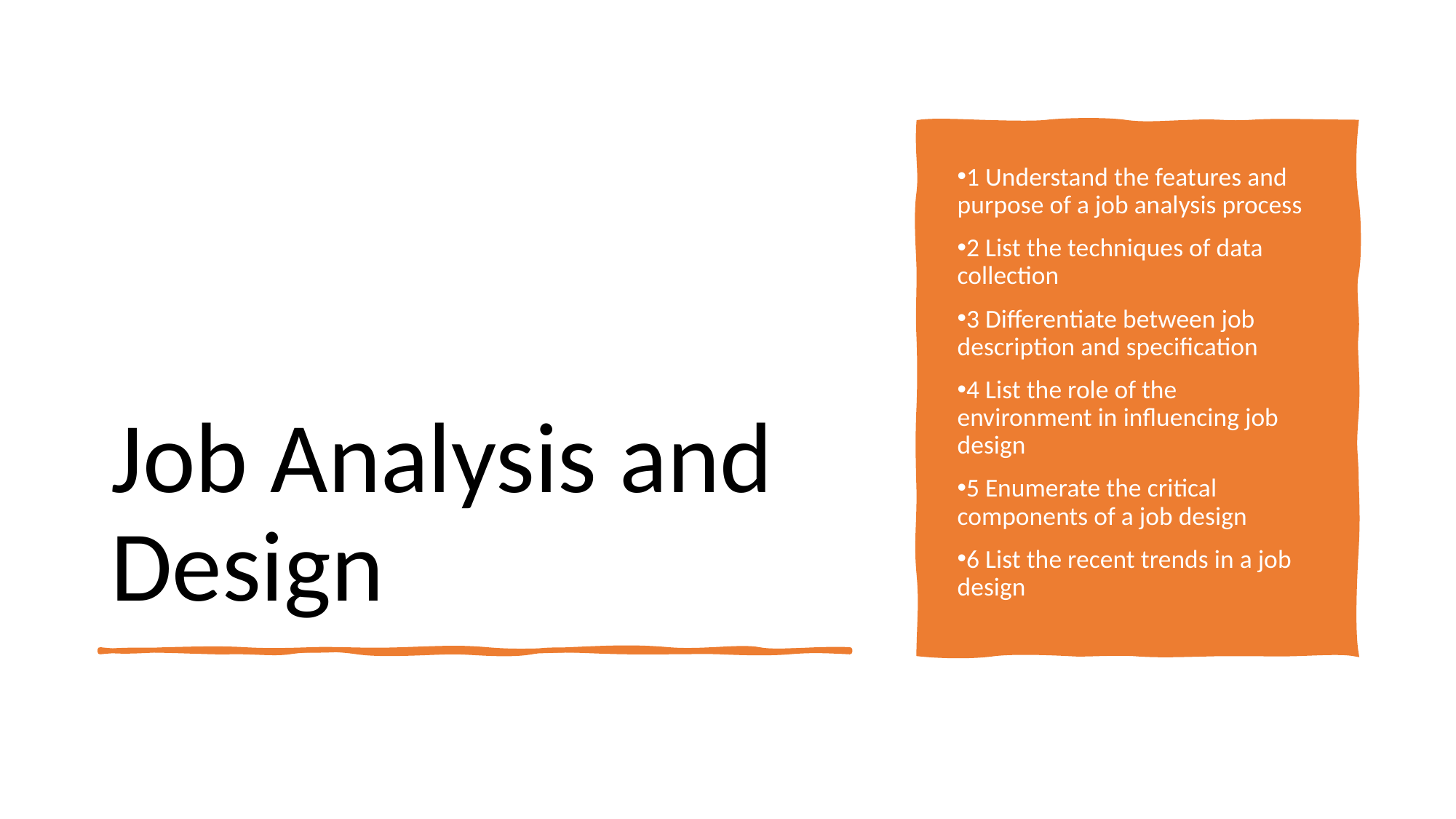

# Job Analysis and Design
1 Understand the features and purpose of a job analysis process
2 List the techniques of data collection
3 Differentiate between job description and specification
4 List the role of the environment in influencing job design
5 Enumerate the critical components of a job design
6 List the recent trends in a job design